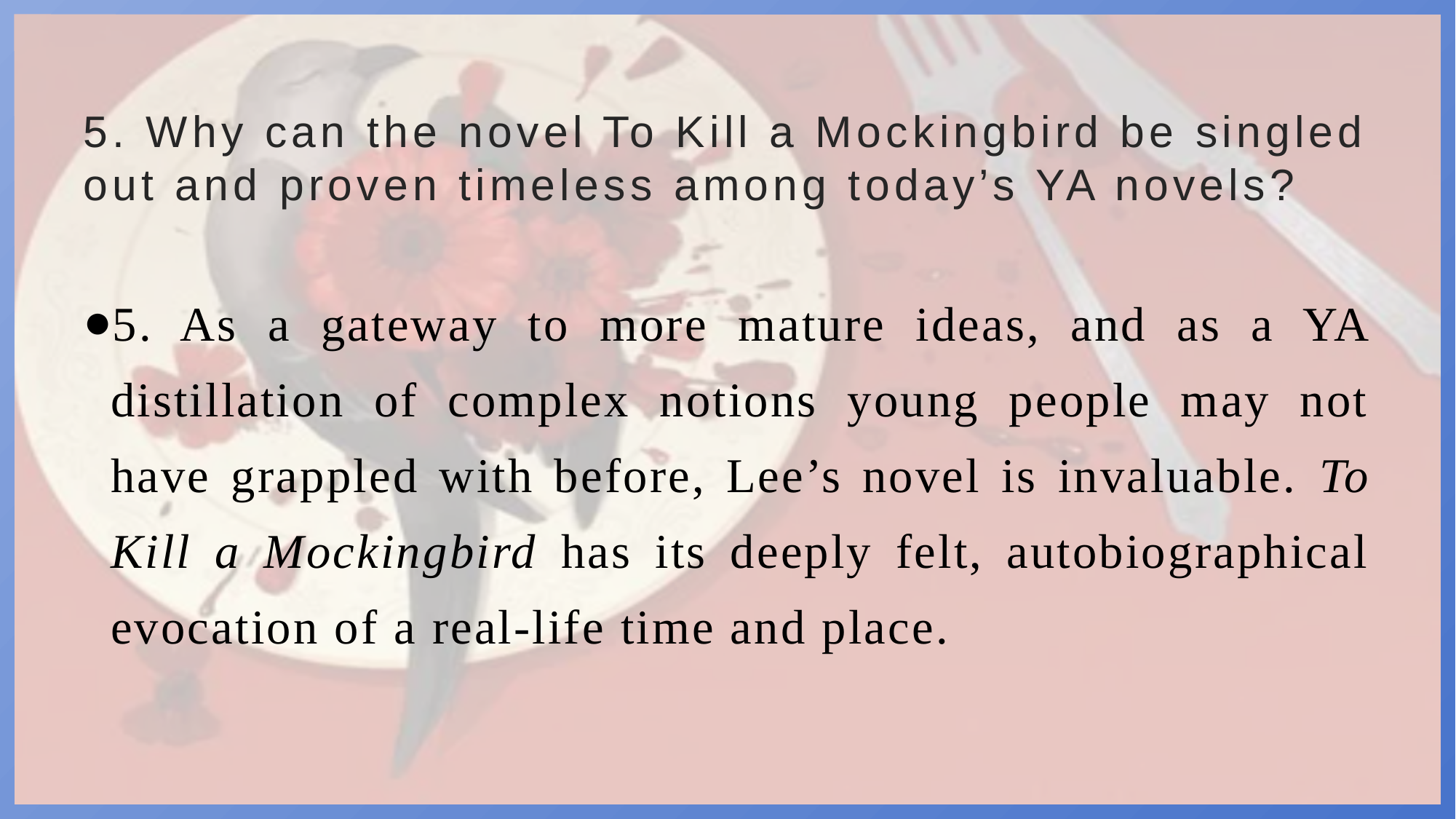

# 5. Why can the novel To Kill a Mockingbird be singled out and proven timeless among today’s YA novels?
5. As a gateway to more mature ideas, and as a YA distillation of complex notions young people may not have grappled with before, Lee’s novel is invaluable. To Kill a Mockingbird has its deeply felt, autobiographical evocation of a real-life time and place.